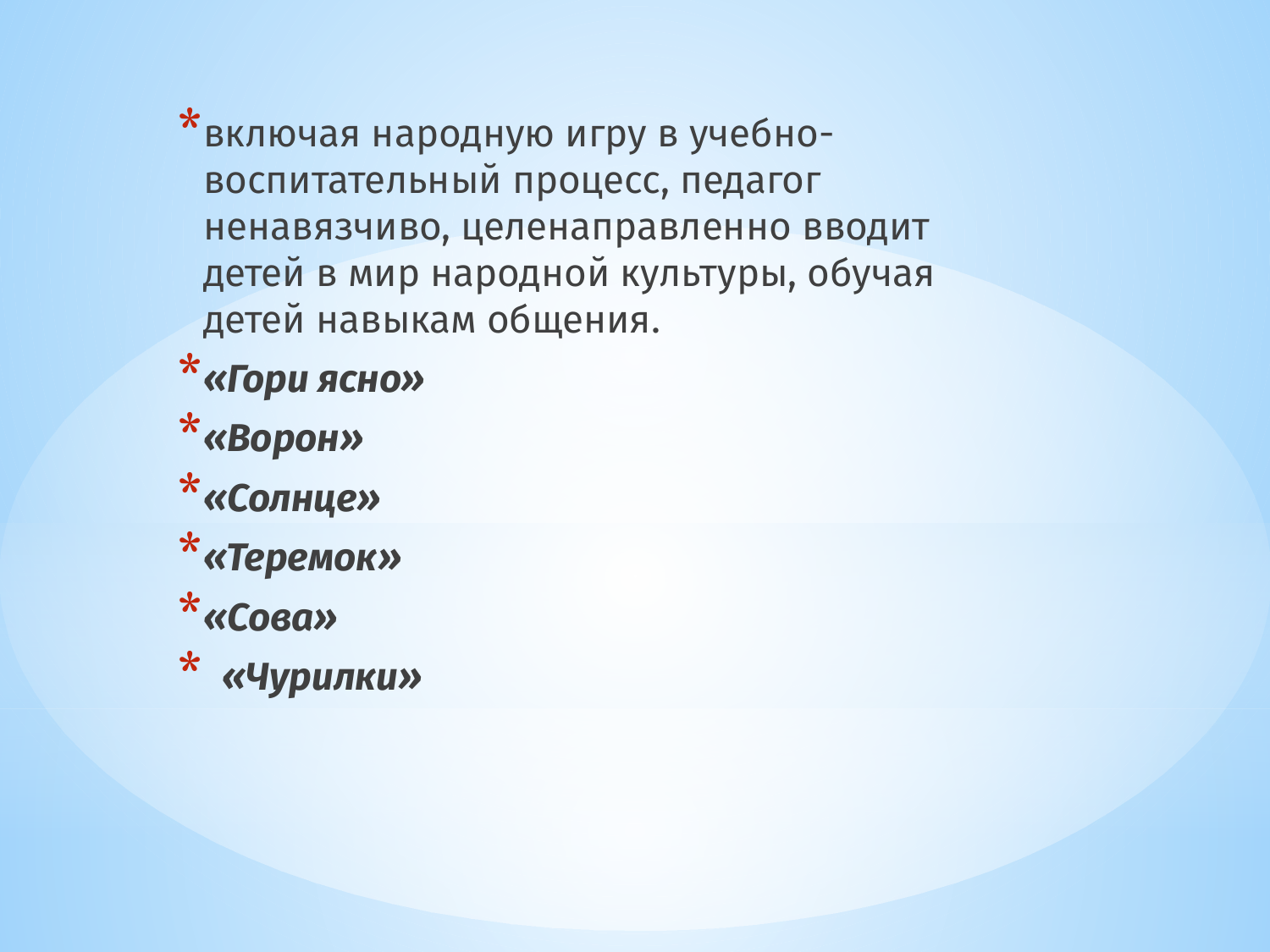

включая народную игру в учебно-воспитательный процесс, педагог ненавязчиво, целенаправленно вводит детей в мир народной культуры, обучая детей навыкам общения.
«Гори ясно»
«Ворон»
«Солнце»
«Теремок»
«Сова»
  «Чурилки»